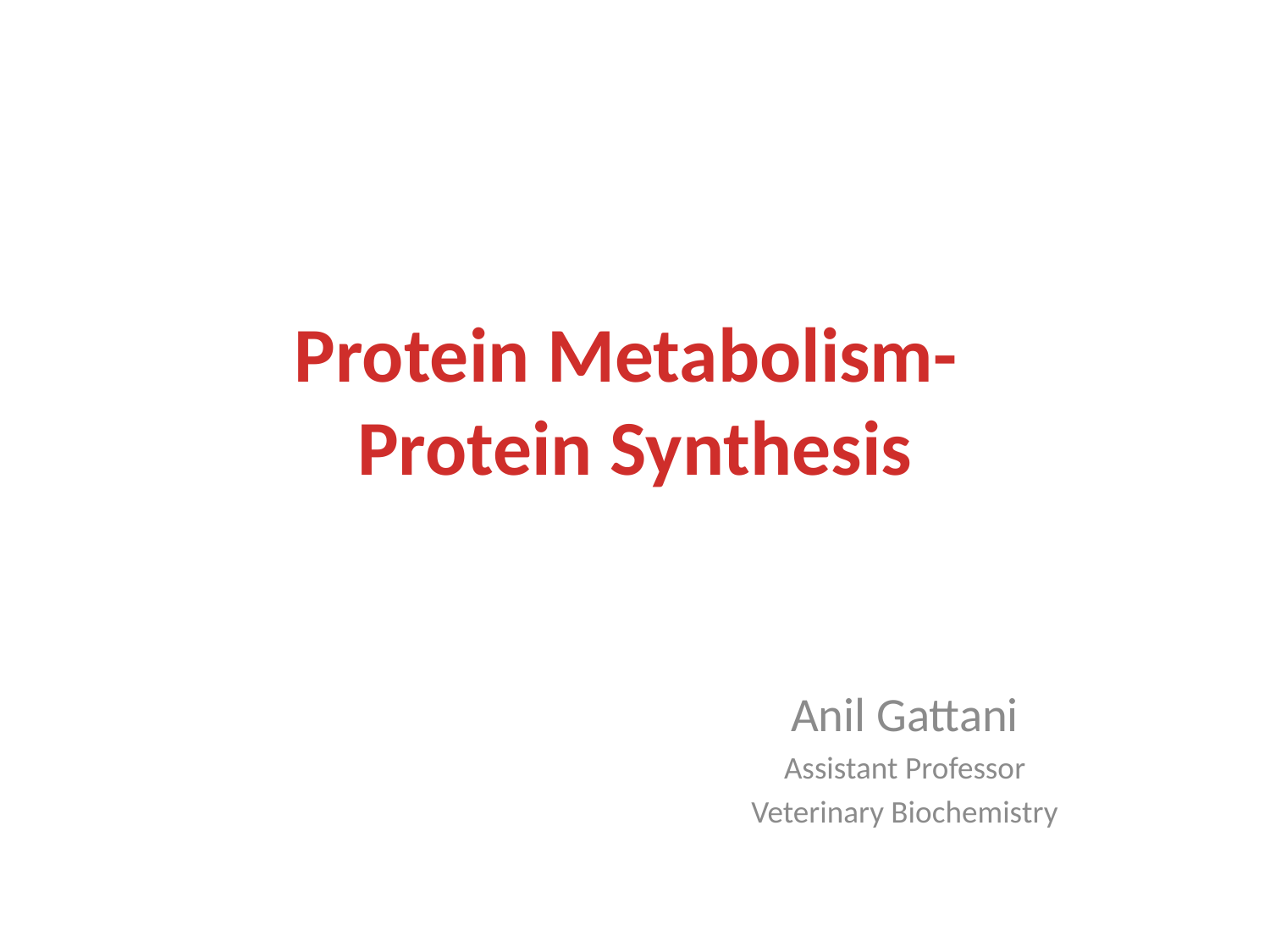

# Protein Metabolism- Protein Synthesis
Anil Gattani
Assistant Professor
Veterinary Biochemistry